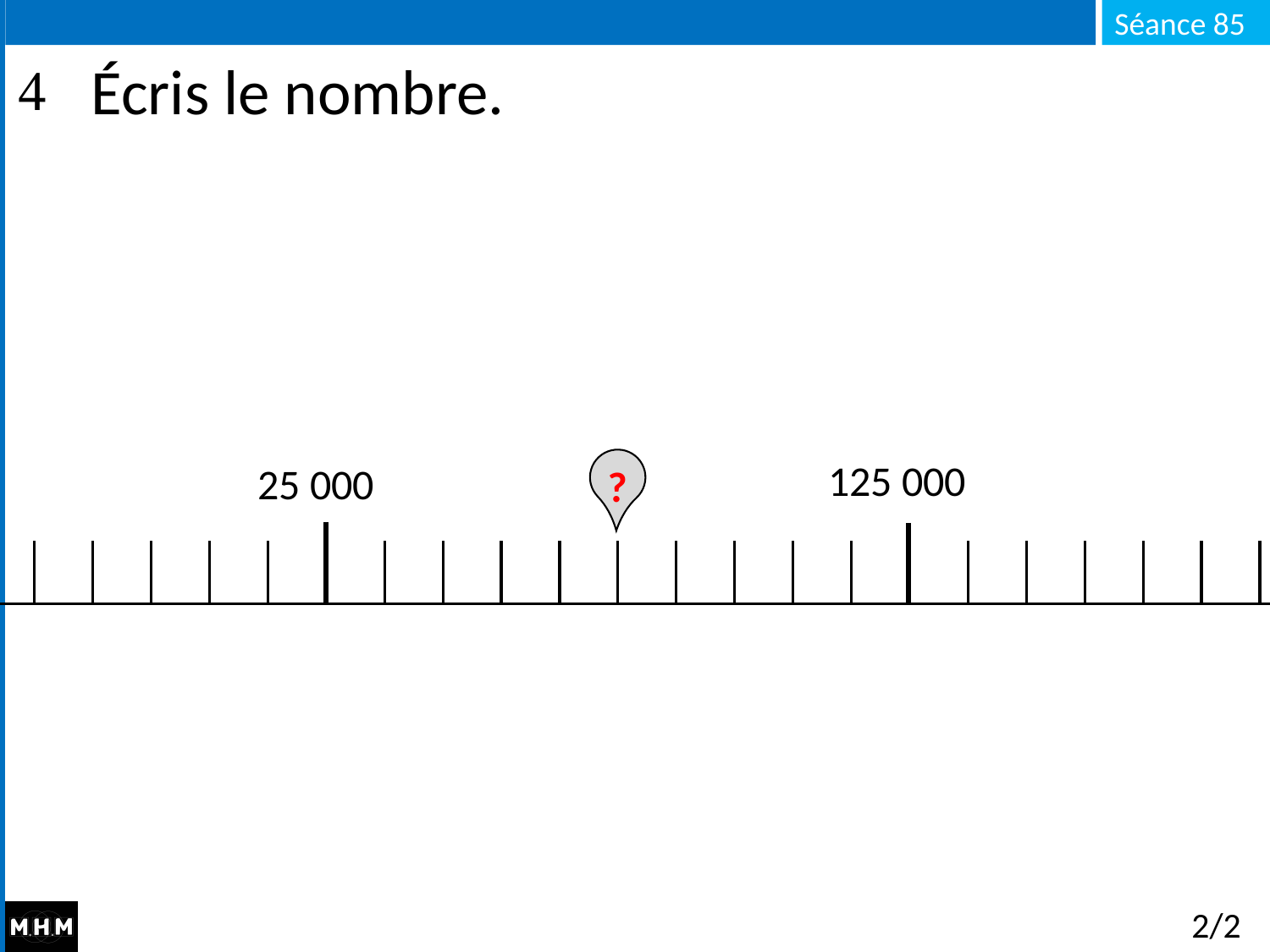

# Écris le nombre.
125 000

25 000
?
2/2